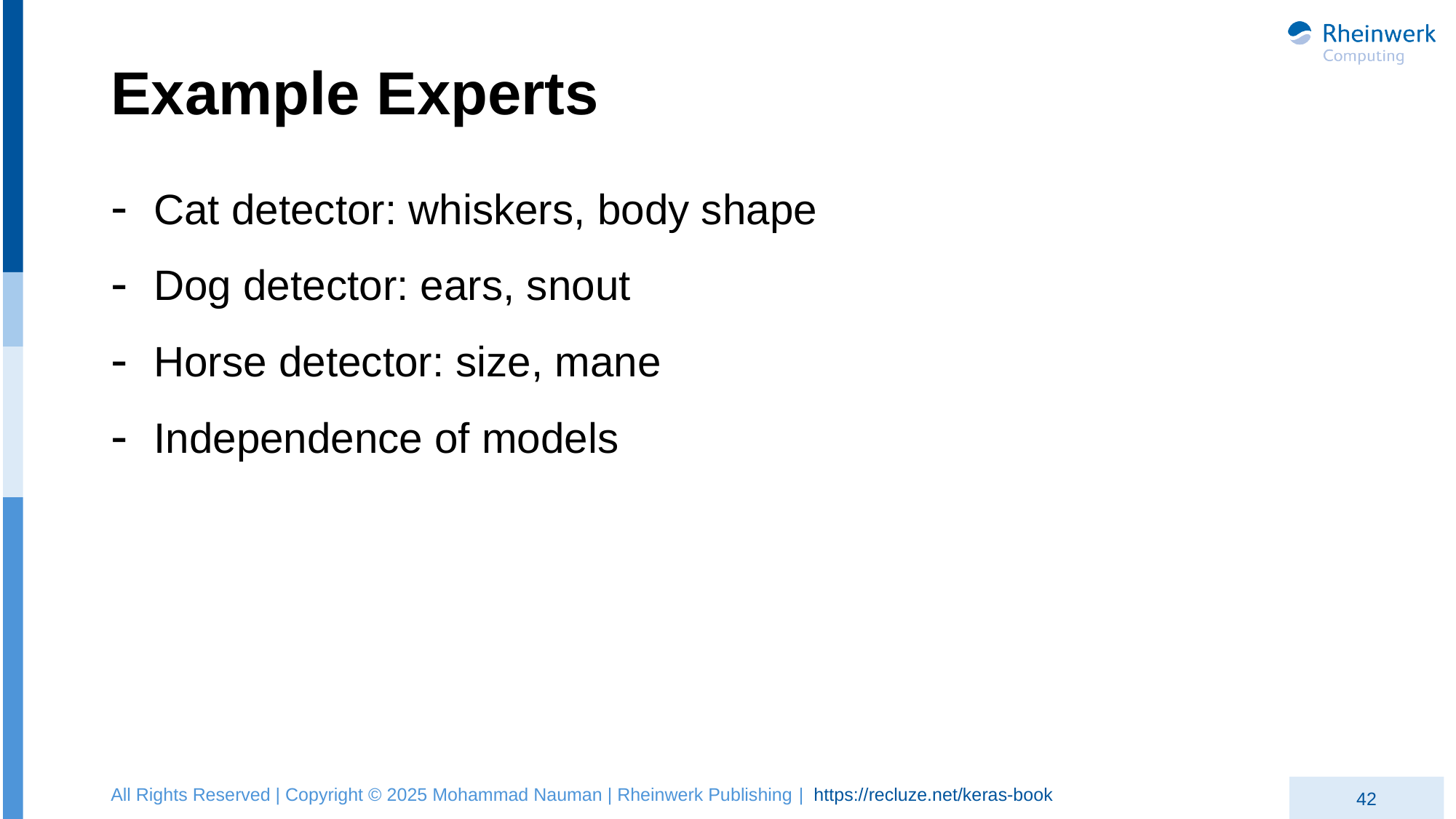

# Example Experts
Cat detector: whiskers, body shape
Dog detector: ears, snout
Horse detector: size, mane
Independence of models